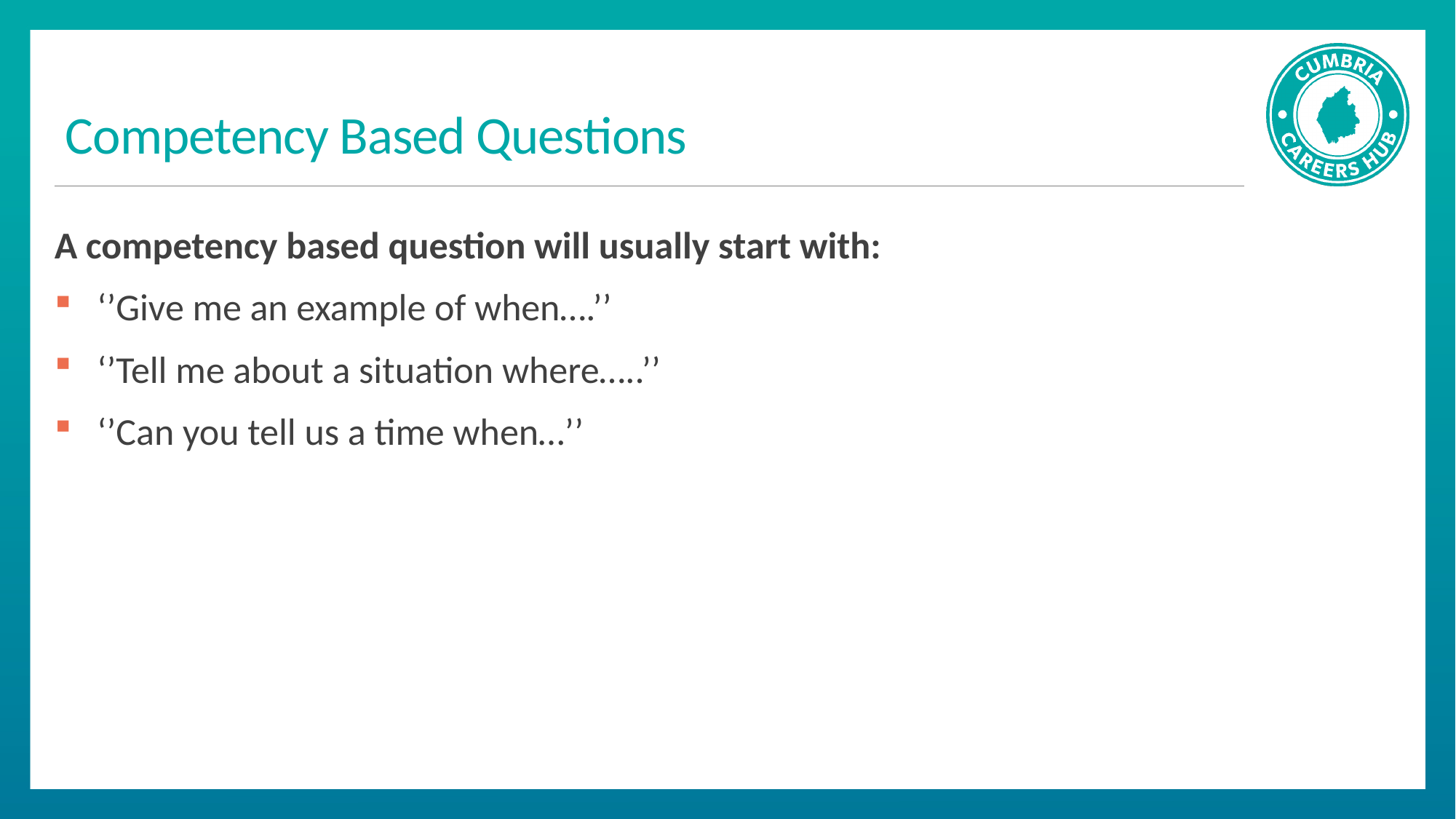

# Competency Based Questions
A competency based question will usually start with:
‘’Give me an example of when….’’
‘’Tell me about a situation where…..’’
‘’Can you tell us a time when…’’